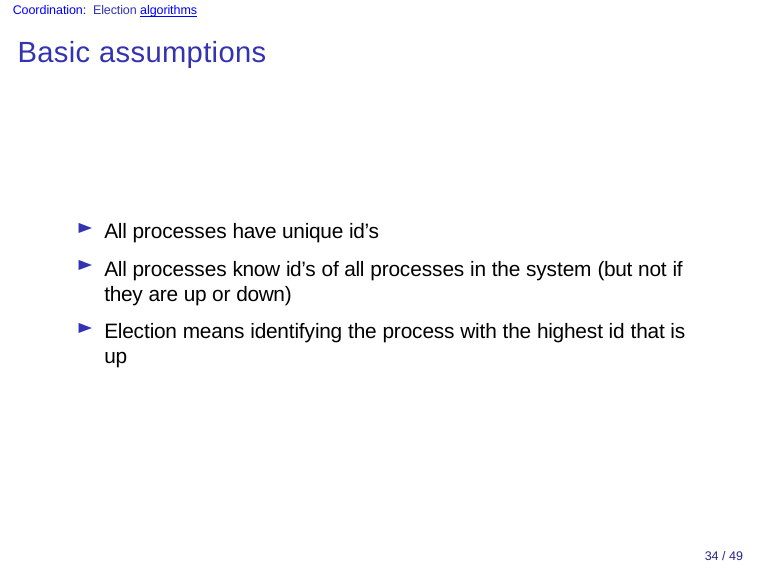

Coordination: Election algorithms
# Basic assumptions
All processes have unique id’s
All processes know id’s of all processes in the system (but not if  they are up or down)
Election means identifying the process with the highest id that is  up
34 / 49